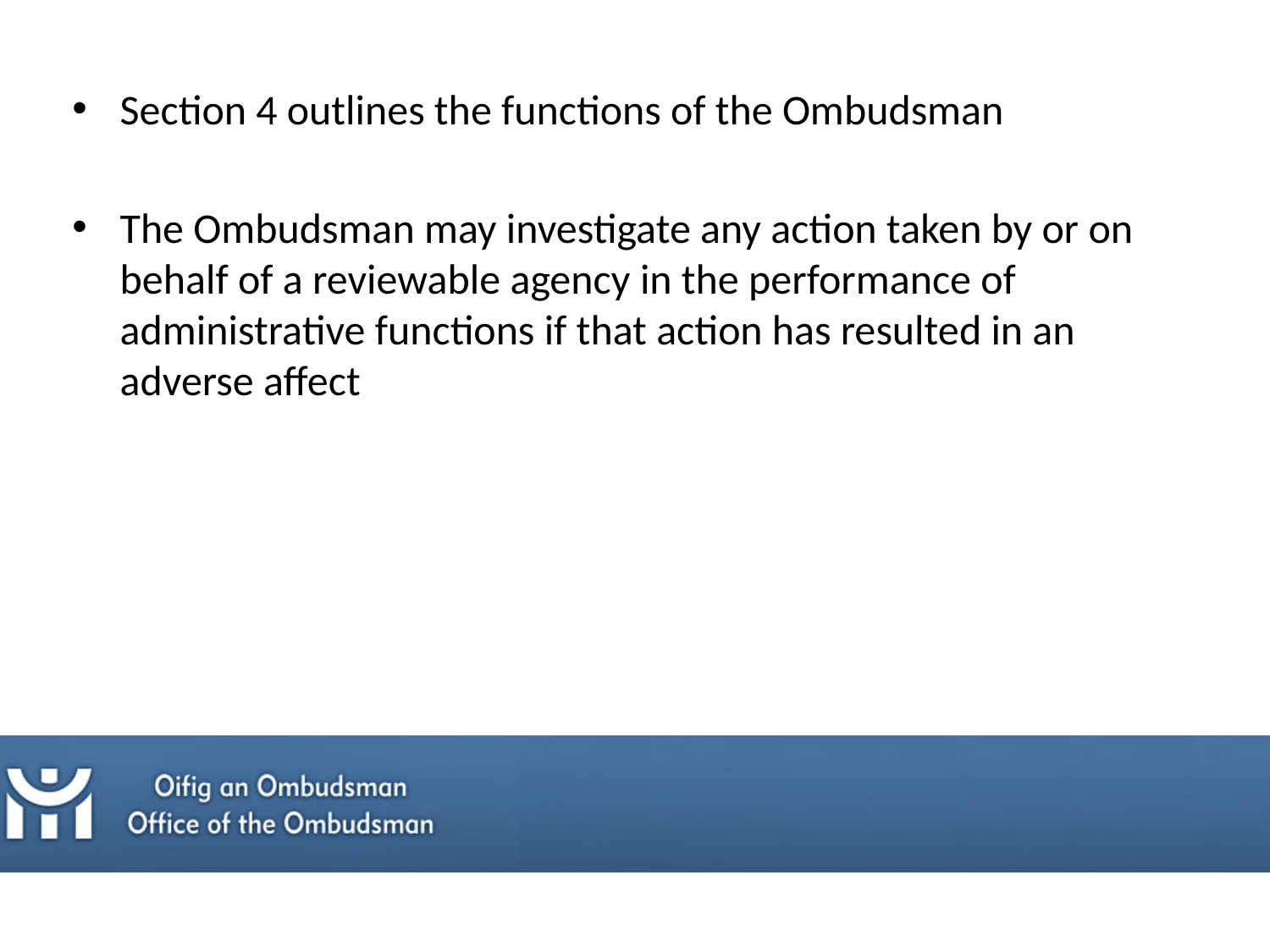

Section 4 outlines the functions of the Ombudsman

The Ombudsman may investigate any action taken by or on behalf of a reviewable agency in the performance of administrative functions if that action has resulted in an adverse affect